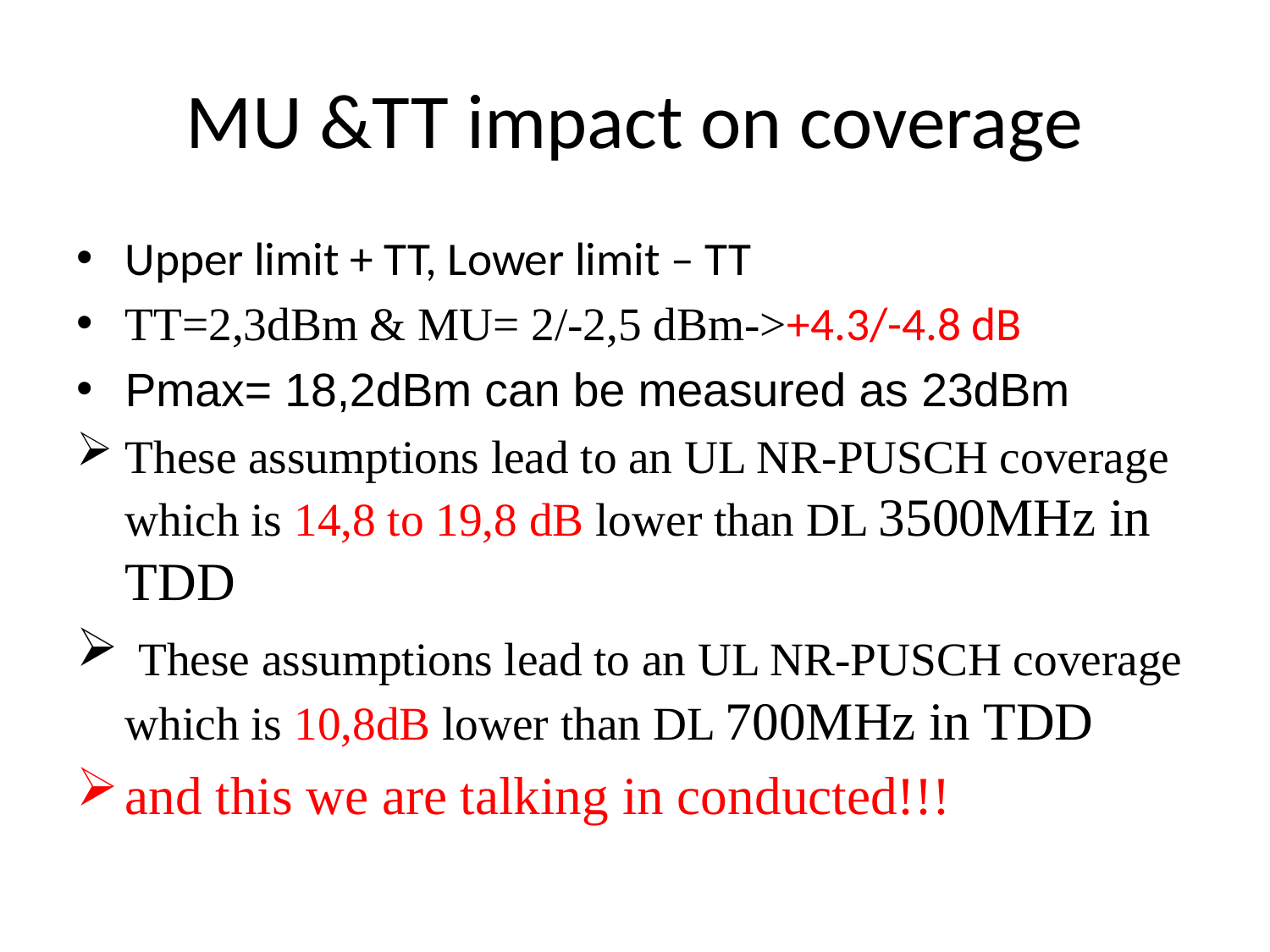

# MU &TT impact on coverage
Upper limit + TT, Lower limit – TT
TT=2,3dBm & MU= 2/-2,5 dBm->+4.3/-4.8 dB
Pmax= 18,2dBm can be measured as 23dBm
These assumptions lead to an UL NR-PUSCH coverage which is 14,8 to 19,8 dB lower than DL 3500MHz in TDD
 These assumptions lead to an UL NR-PUSCH coverage which is 10,8dB lower than DL 700MHz in TDD
and this we are talking in conducted!!!